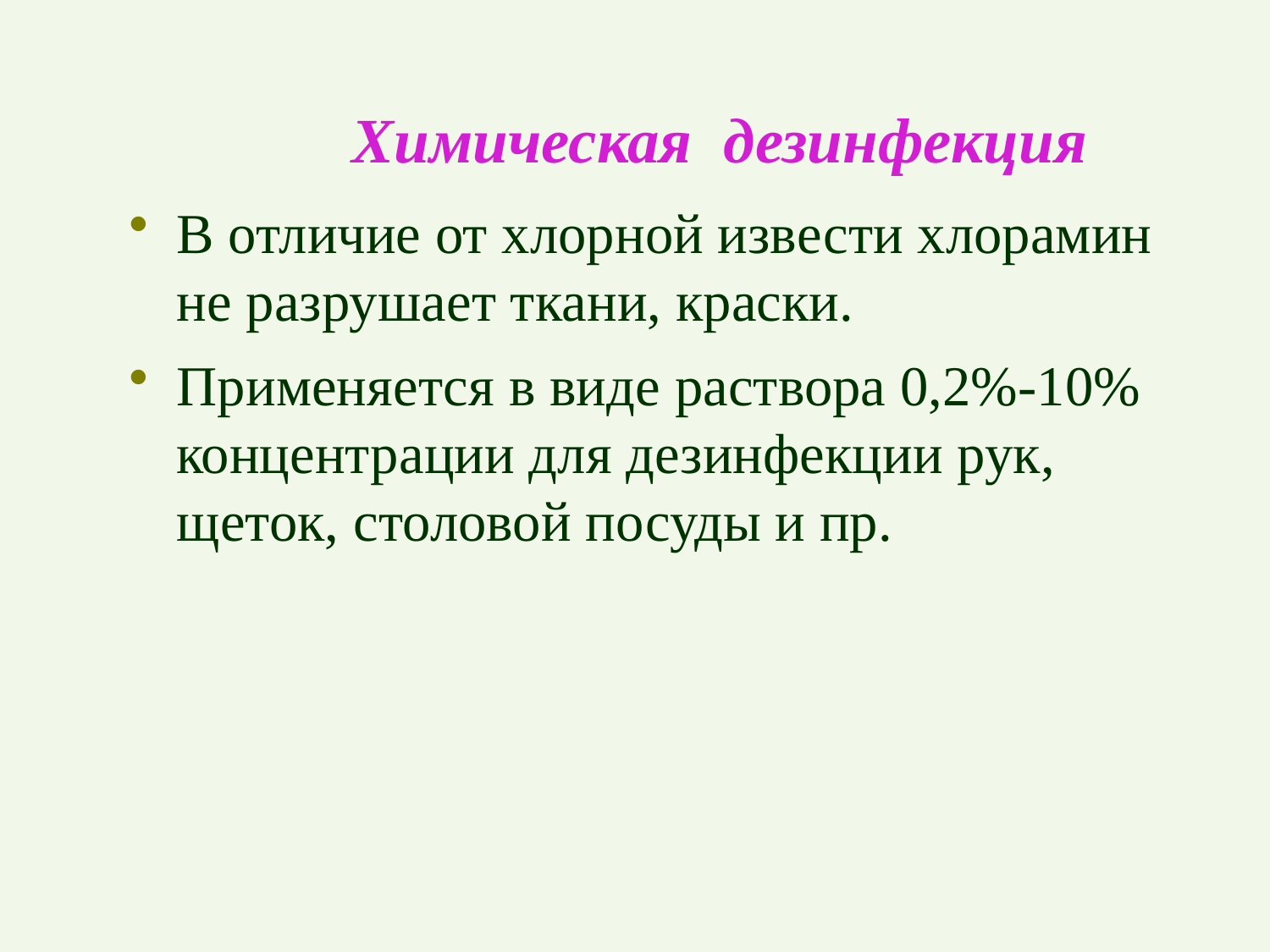

# Химическая  дезинфекция
В отличие от хлорной извести хлорамин не разрушает ткани, краски.
Применяется в виде раствора 0,2%-10% концентрации для дезинфекции рук, щеток, столовой посуды и пр.